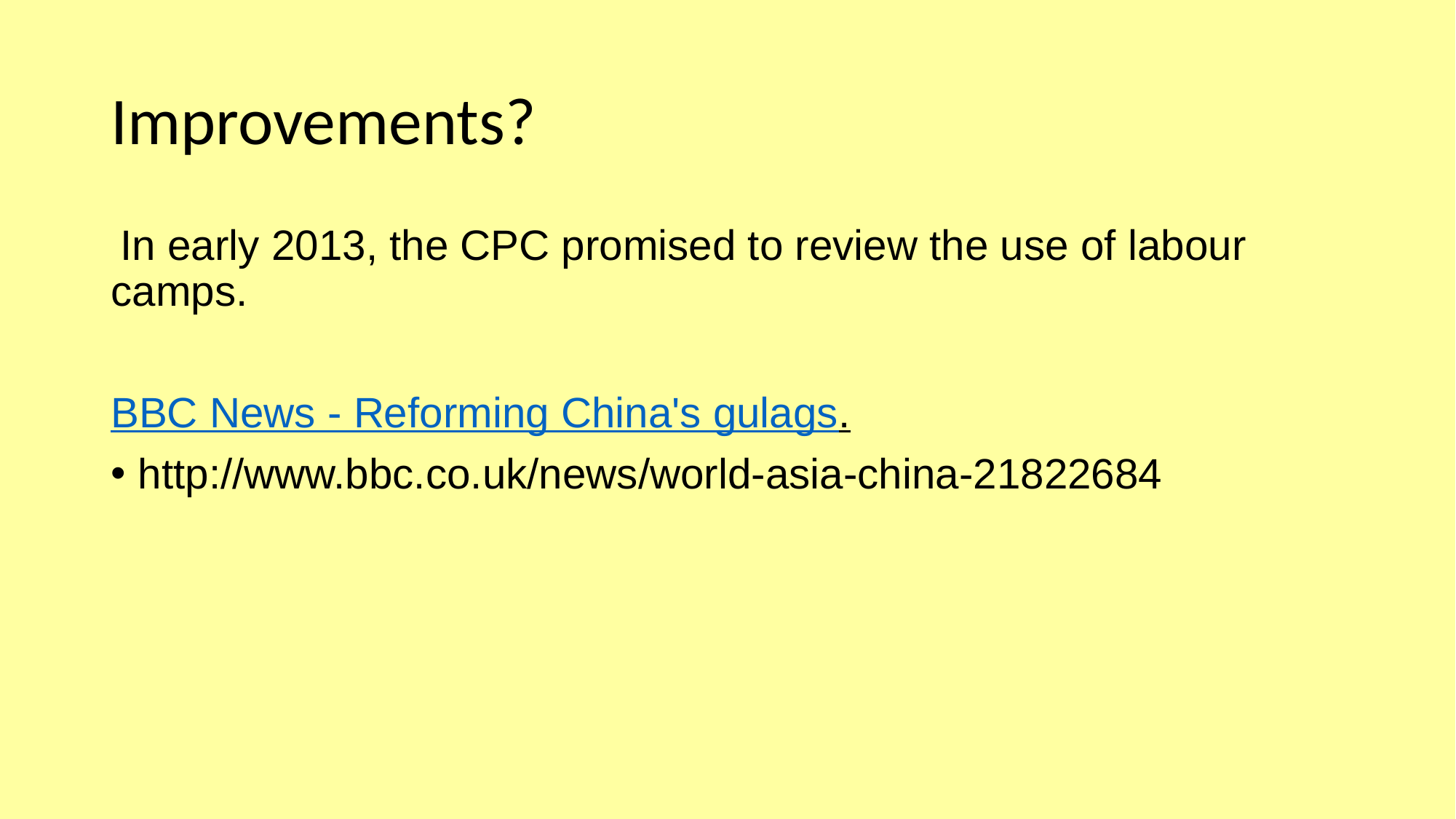

# Improvements?
 In early 2013, the CPC promised to review the use of labour camps.

BBC News - Reforming China's gulags.
http://www.bbc.co.uk/news/world-asia-china-21822684